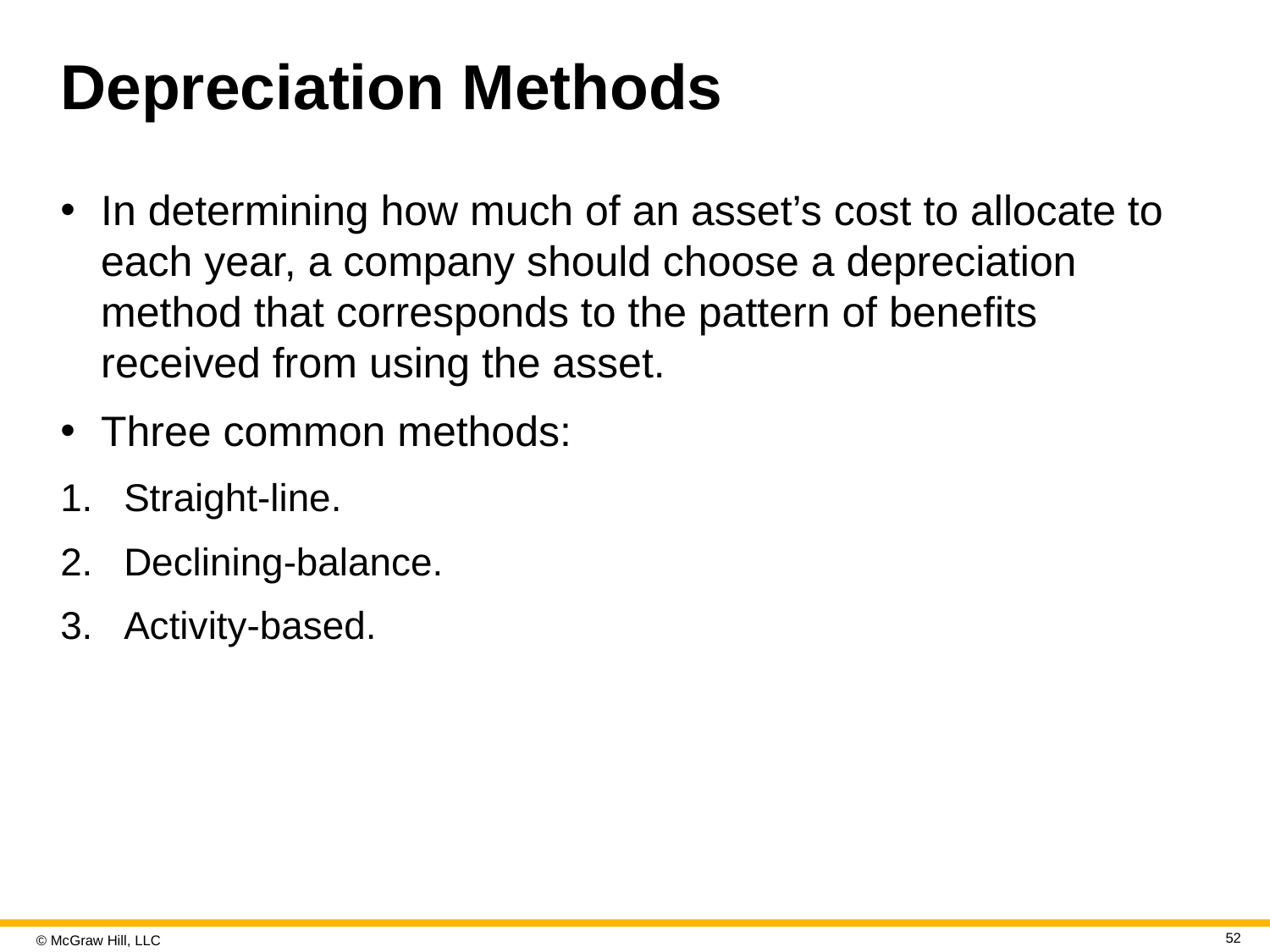

# Depreciation Methods
In determining how much of an asset’s cost to allocate to each year, a company should choose a depreciation method that corresponds to the pattern of benefits received from using the asset.
Three common methods:
Straight-line.
Declining-balance.
Activity-based.
52